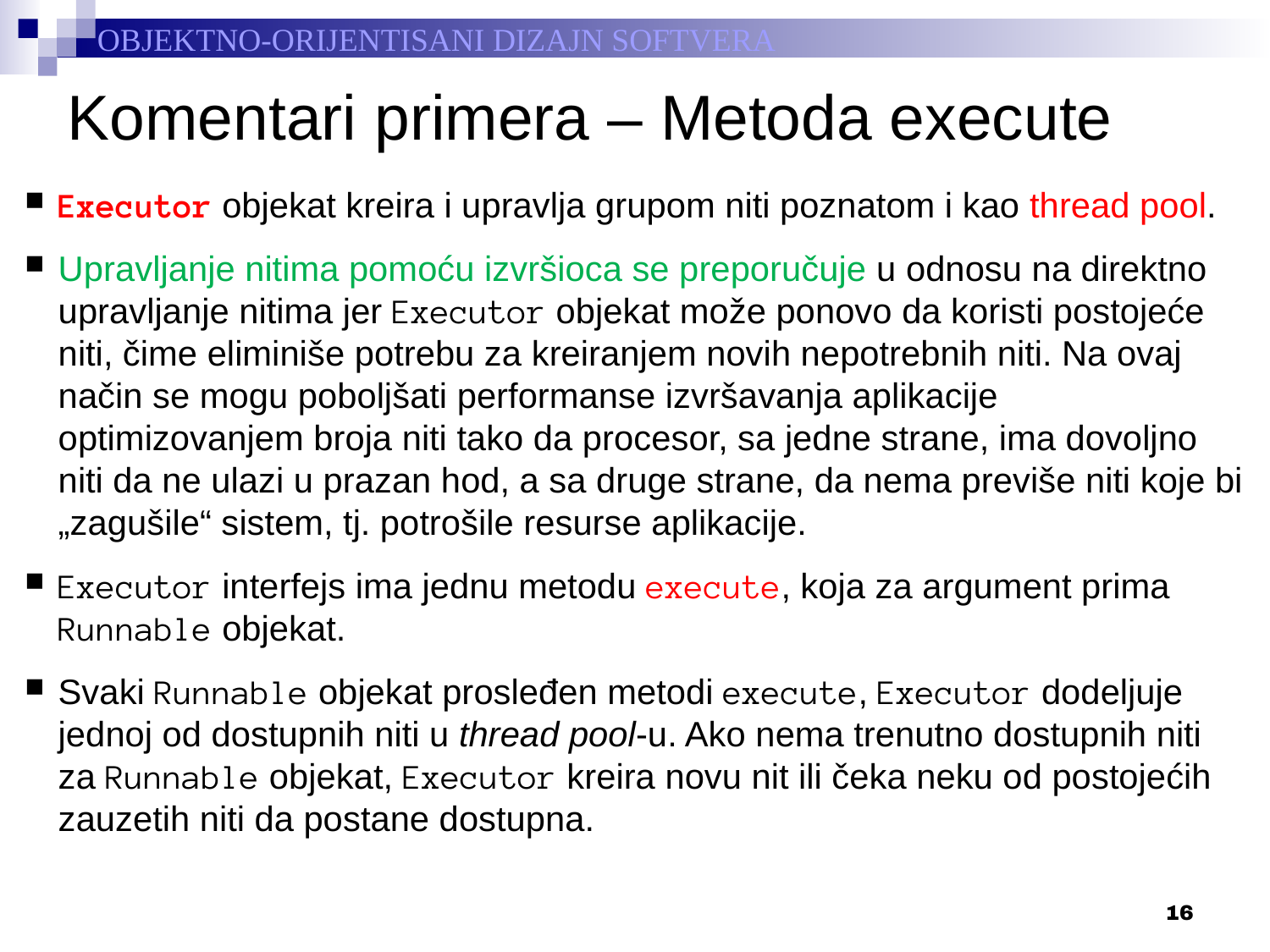

# Komentari primera – Metoda execute
Executor objekat kreira i upravlja grupom niti poznatom i kao thread pool.
Upravljanje nitima pomoću izvršioca se preporučuje u odnosu na direktno upravljanje nitima jer Executor objekat može ponovo da koristi postojeće niti, čime eliminiše potrebu za kreiranjem novih nepotrebnih niti. Na ovaj način se mogu poboljšati performanse izvršavanja aplikacije optimizovanjem broja niti tako da procesor, sa jedne strane, ima dovoljno niti da ne ulazi u prazan hod, a sa druge strane, da nema previše niti koje bi „zagušile“ sistem, tj. potrošile resurse aplikacije.
Executor interfejs ima jednu metodu execute, koja za argument prima Runnable objekat.
Svaki Runnable objekat prosleđen metodi execute, Executor dodeljuje jednoj od dostupnih niti u thread pool-u. Ako nema trenutno dostupnih niti za Runnable objekat, Executor kreira novu nit ili čeka neku od postojećih zauzetih niti da postane dostupna.
16